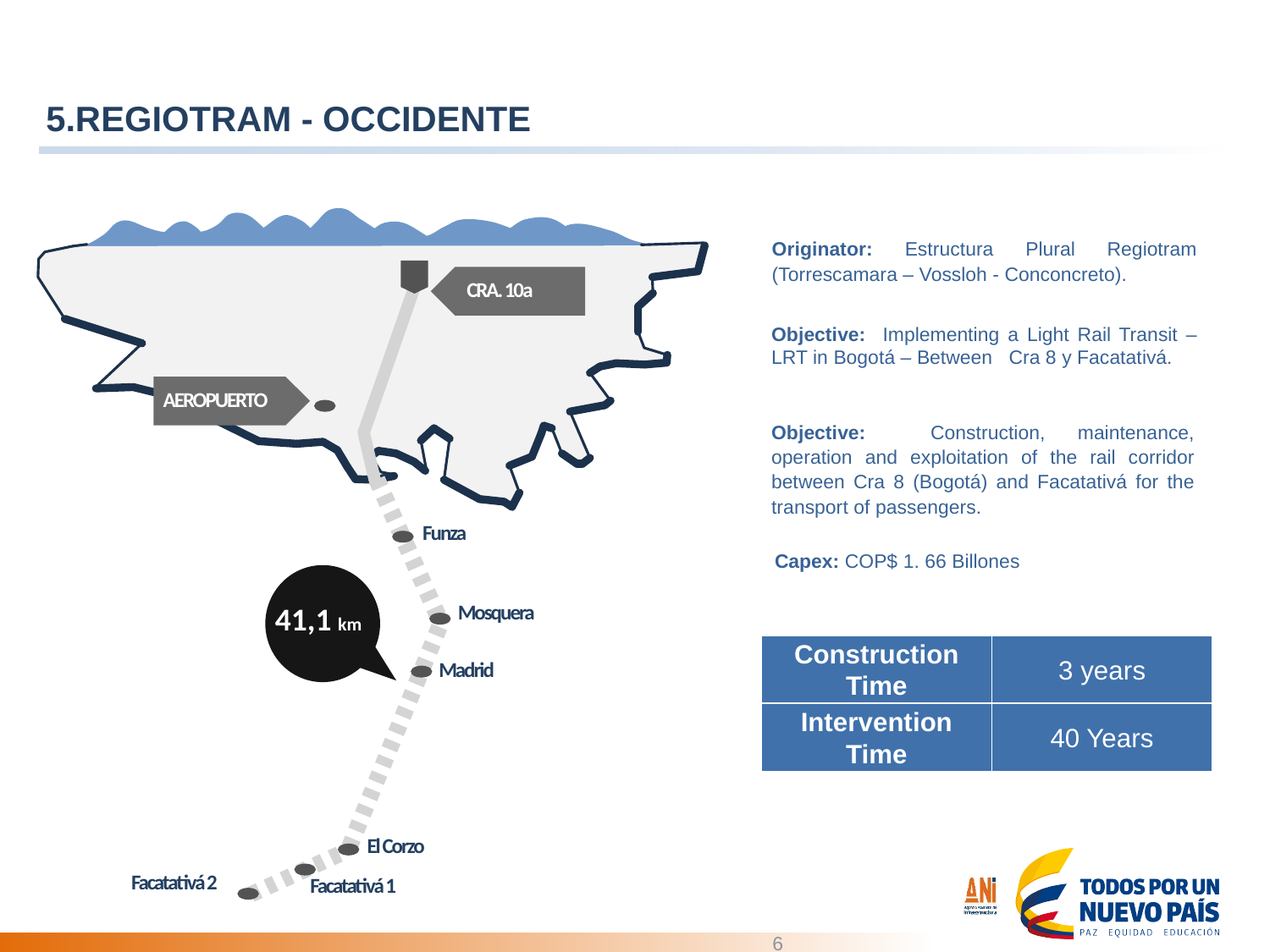

5.REGIOTRAM - OCCIDENTE

CRA. 10a

AEROPUERTO

Funza

Mosquera
41,1 km

Madrid

El Corzo

Facatativá 2

Facatativá 1

Originator: Estructura Plural Regiotram (Torrescamara – Vossloh - Conconcreto).
Objective:  Implementing a Light Rail Transit – LRT in Bogotá – Between   Cra 8 y Facatativá.
Objective:  Construction, maintenance, operation and exploitation of the rail corridor between Cra 8 (Bogotá) and Facatativá for the transport of passengers.
Capex: COP$ 1. 66 Billones
| Construction Time | 3 years |
| --- | --- |
| Intervention Time | 40 Years |
6